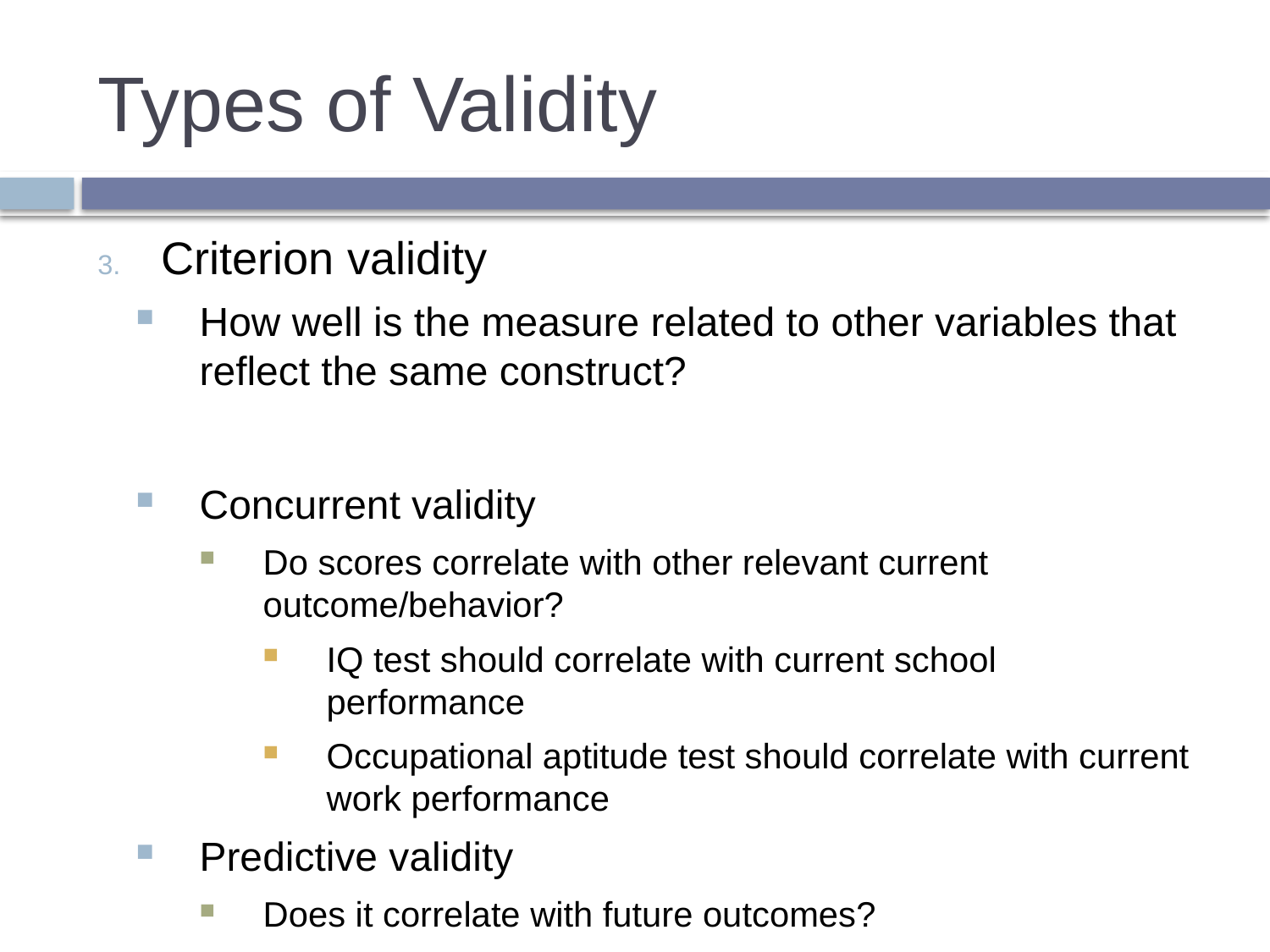

# Types of Validity
Criterion validity
How well is the measure related to other variables that reflect the same construct?

Concurrent validity
Do scores correlate with other relevant current outcome/behavior?
IQ test should correlate with current school performance
Occupational aptitude test should correlate with current work performance
Predictive validity
Does it correlate with future outcomes?
According to theory